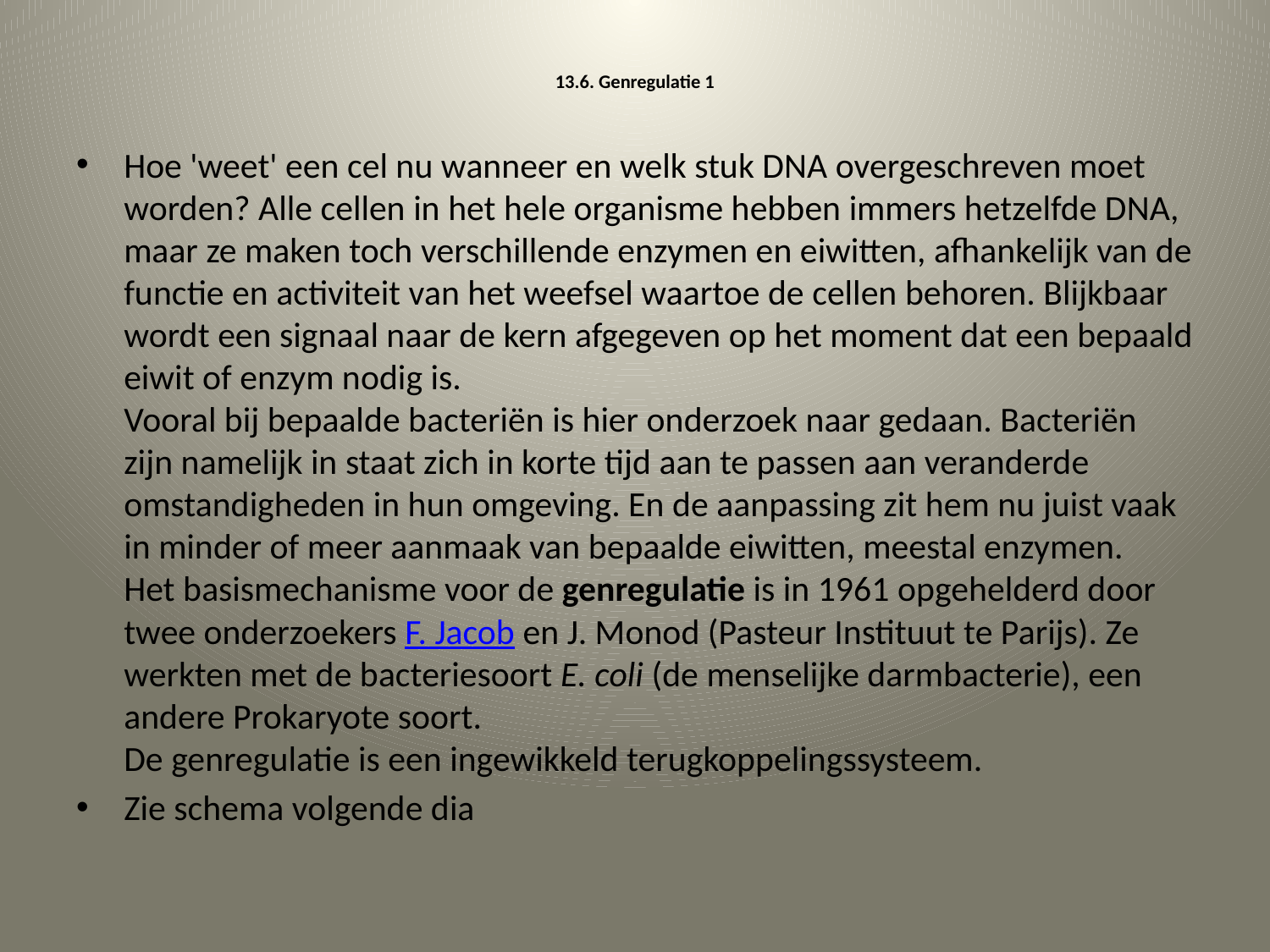

# 13.6. Genregulatie 1
Hoe 'weet' een cel nu wanneer en welk stuk DNA overgeschreven moet worden? Alle cellen in het hele organisme hebben immers hetzelfde DNA, maar ze maken toch verschillende enzymen en eiwitten, afhankelijk van de functie en activiteit van het weefsel waartoe de cellen behoren. Blijkbaar wordt een signaal naar de kern afgegeven op het moment dat een bepaald eiwit of enzym nodig is.
Vooral bij bepaalde bacteriën is hier onderzoek naar gedaan. Bacteriën zijn namelijk in staat zich in korte tijd aan te passen aan veranderde omstandigheden in hun omgeving. En de aanpassing zit hem nu juist vaak in minder of meer aanmaak van bepaalde eiwitten, meestal enzymen.
Het basismechanisme voor de genregulatie is in 1961 opgehelderd door twee onderzoekers F. Jacob en J. Monod (Pasteur Instituut te Parijs). Ze werkten met de bacteriesoort E. coli (de menselijke darmbacterie), een andere Prokaryote soort.
De genregulatie is een ingewikkeld terugkoppelingssysteem.
Zie schema volgende dia